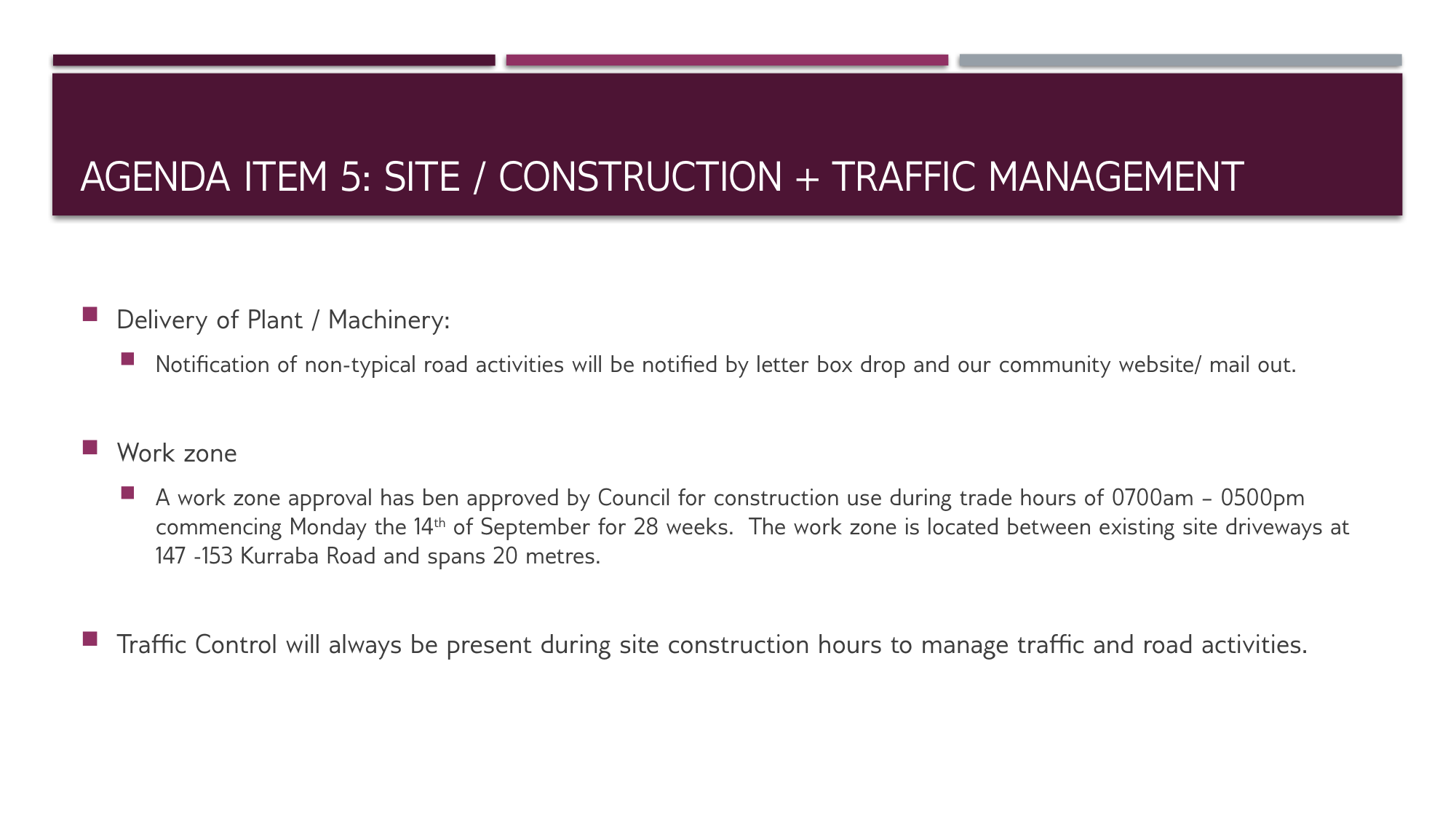

# AGENDA Item 5: Site / Construction + Traffic Management
Delivery of Plant / Machinery:
Notification of non-typical road activities will be notified by letter box drop and our community website/ mail out.

Work zone
A work zone approval has ben approved by Council for construction use during trade hours of 0700am – 0500pm  commencing Monday the 14th of September for 28 weeks.  The work zone is located between existing site driveways at 147 -153 Kurraba Road and spans 20 metres.

Traffic Control will always be present during site construction hours to manage traffic and road activities.